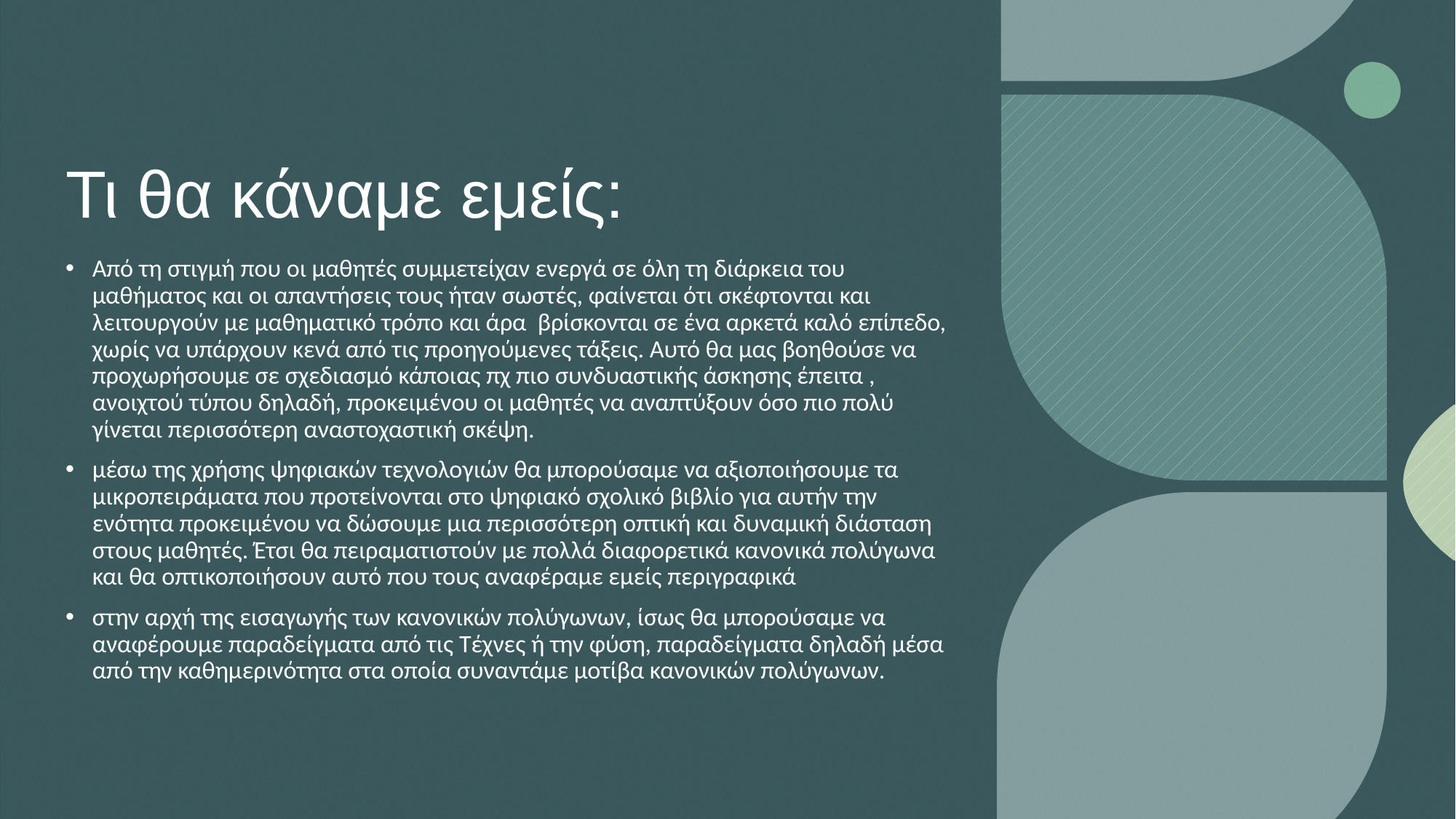

# Τι θα κάναμε εμείς:
Από τη στιγμή που οι μαθητές συμμετείχαν ενεργά σε όλη τη διάρκεια του μαθήματος και οι απαντήσεις τους ήταν σωστές, φαίνεται ότι σκέφτονται και λειτουργούν με μαθηματικό τρόπο και άρα  βρίσκονται σε ένα αρκετά καλό επίπεδο, χωρίς να υπάρχουν κενά από τις προηγούμενες τάξεις. Αυτό θα μας βοηθούσε να προχωρήσουμε σε σχεδιασμό κάποιας πχ πιο συνδυαστικής άσκησης έπειτα , ανοιχτού τύπου δηλαδή, προκειμένου οι μαθητές να αναπτύξουν όσο πιο πολύ γίνεται περισσότερη αναστοχαστική σκέψη.
μέσω της χρήσης ψηφιακών τεχνολογιών θα μπορούσαμε να αξιοποιήσουμε τα μικροπειράματα που προτείνονται στο ψηφιακό σχολικό βιβλίο για αυτήν την ενότητα προκειμένου να δώσουμε μια περισσότερη οπτική και δυναμική διάσταση στους μαθητές. Έτσι θα πειραματιστούν με πολλά διαφορετικά κανονικά πολύγωνα και θα οπτικοποιήσουν αυτό που τους αναφέραμε εμείς περιγραφικά
στην αρχή της εισαγωγής των κανονικών πολύγωνων, ίσως θα μπορούσαμε να αναφέρουμε παραδείγματα από τις Τέχνες ή την φύση, παραδείγματα δηλαδή μέσα από την καθημερινότητα στα οποία συναντάμε μοτίβα κανονικών πολύγωνων.